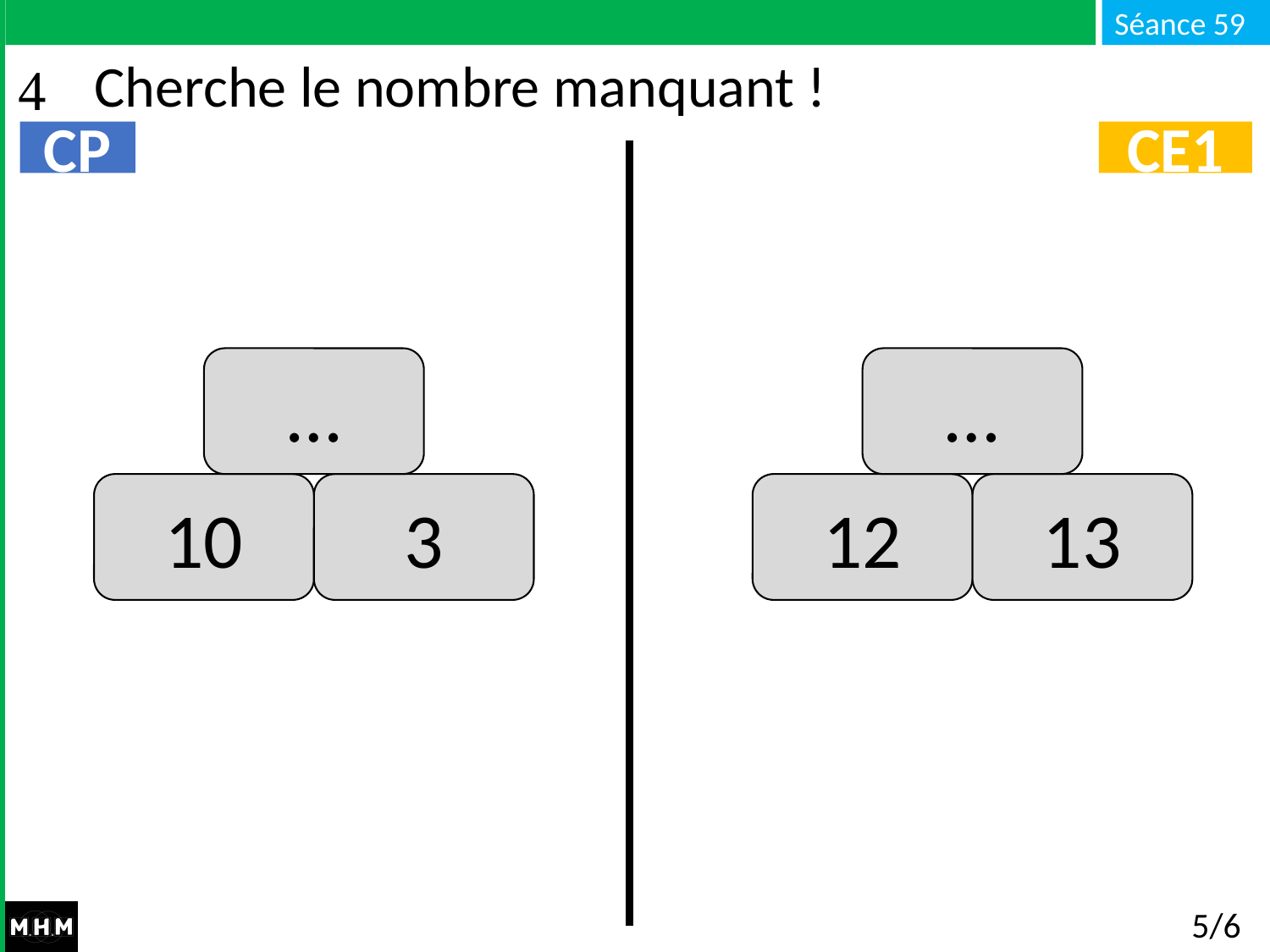

# Cherche le nombre manquant !
CP
CE1
…
…
3
10
13
12
5/6